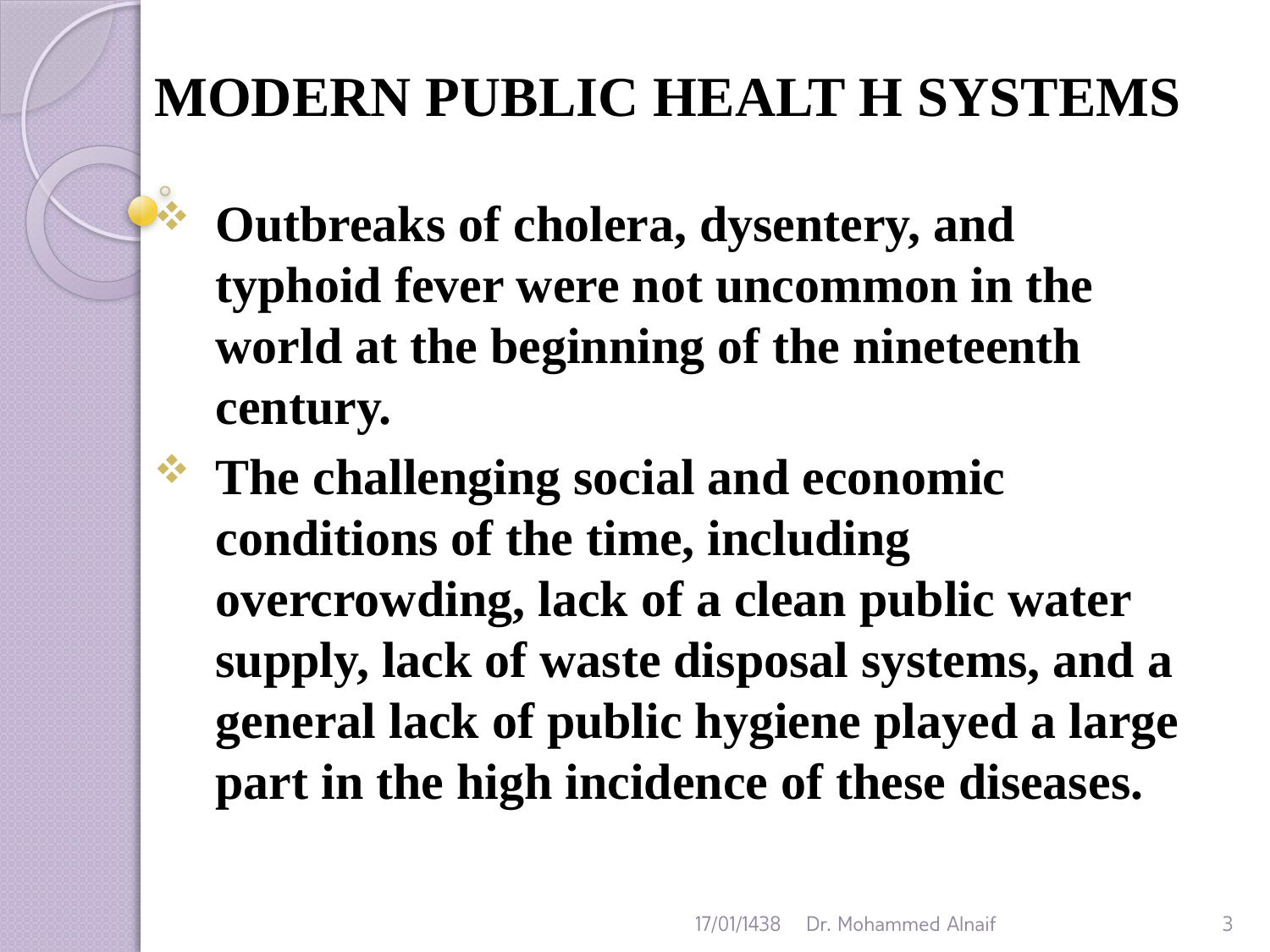

# MODERN PUBLIC HEALT H SYSTEMS
Outbreaks of cholera, dysentery, and typhoid fever were not uncommon in the world at the beginning of the nineteenth century.
The challenging social and economic conditions of the time, including overcrowding, lack of a clean public water supply, lack of waste disposal systems, and a general lack of public hygiene played a large part in the high incidence of these diseases.
17/01/1438
Dr. Mohammed Alnaif
3